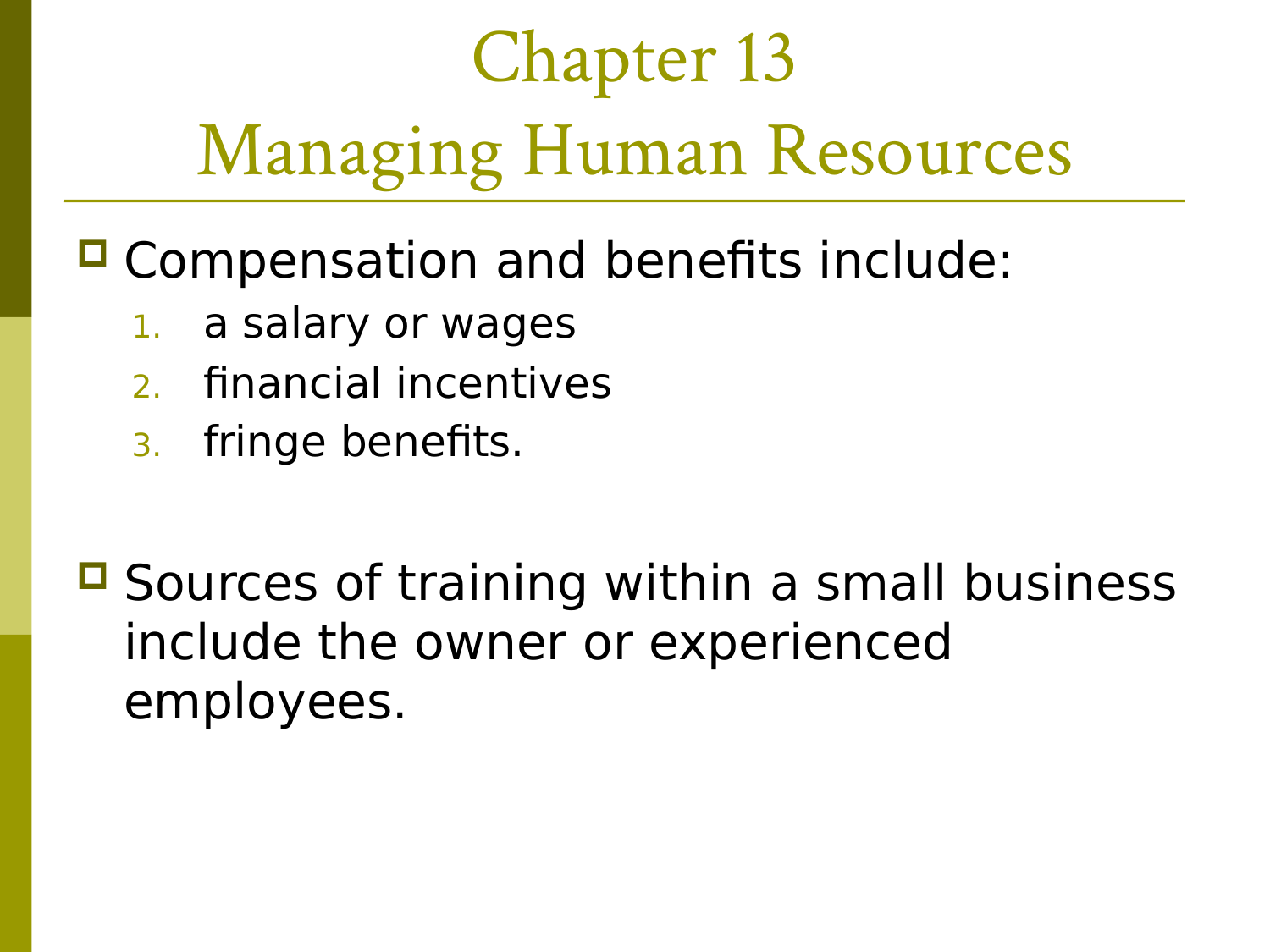

# Chapter 13 Managing Human Resources
Compensation and benefits include:
a salary or wages
financial incentives
fringe benefits.

Sources of training within a small business include the owner or experienced employees.